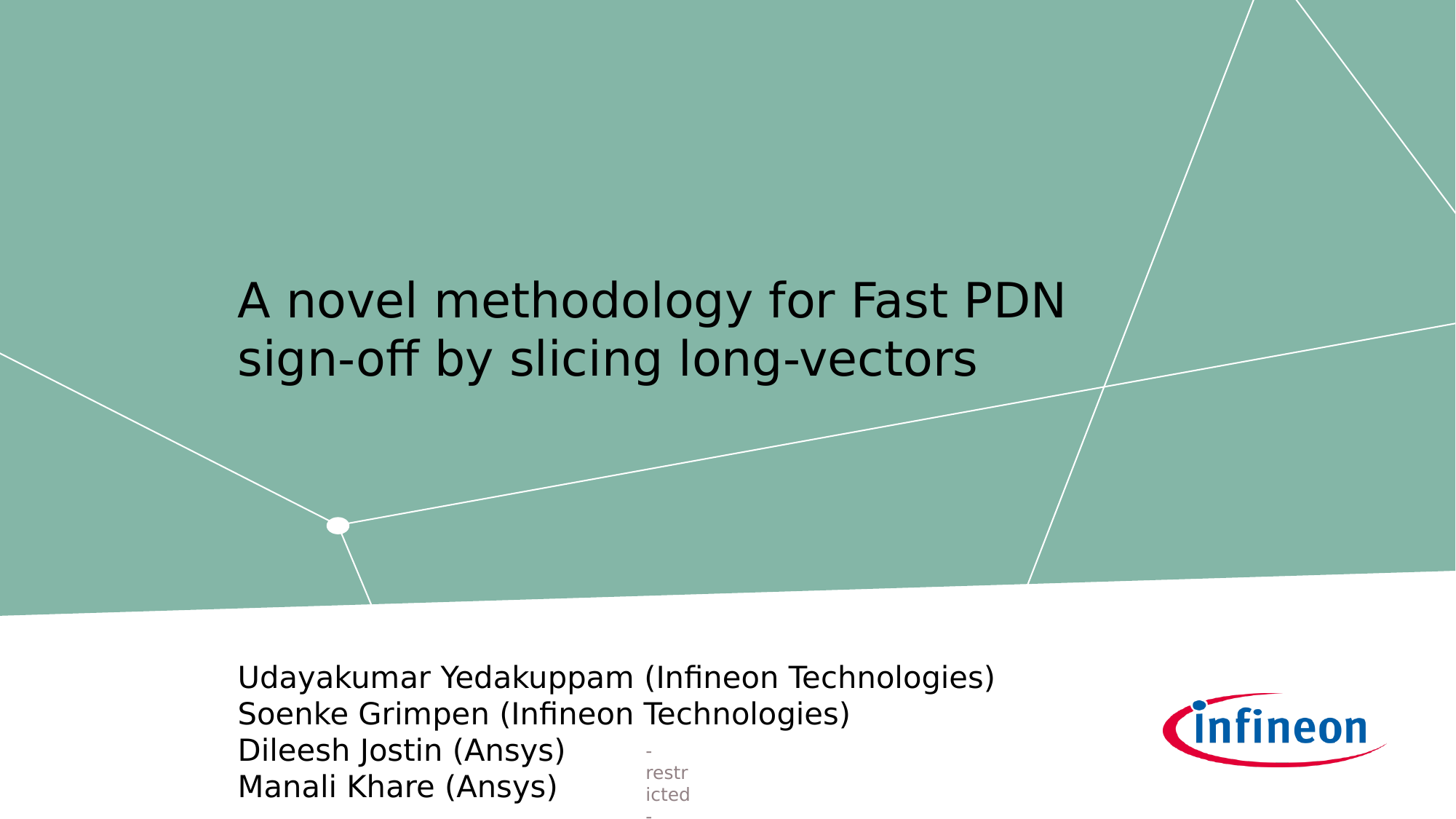

# A novel methodology for Fast PDN sign-off by slicing long-vectors
Udayakumar Yedakuppam (Infineon Technologies)
Soenke Grimpen (Infineon Technologies)
Dileesh Jostin (Ansys)
Manali Khare (Ansys)
- restricted -